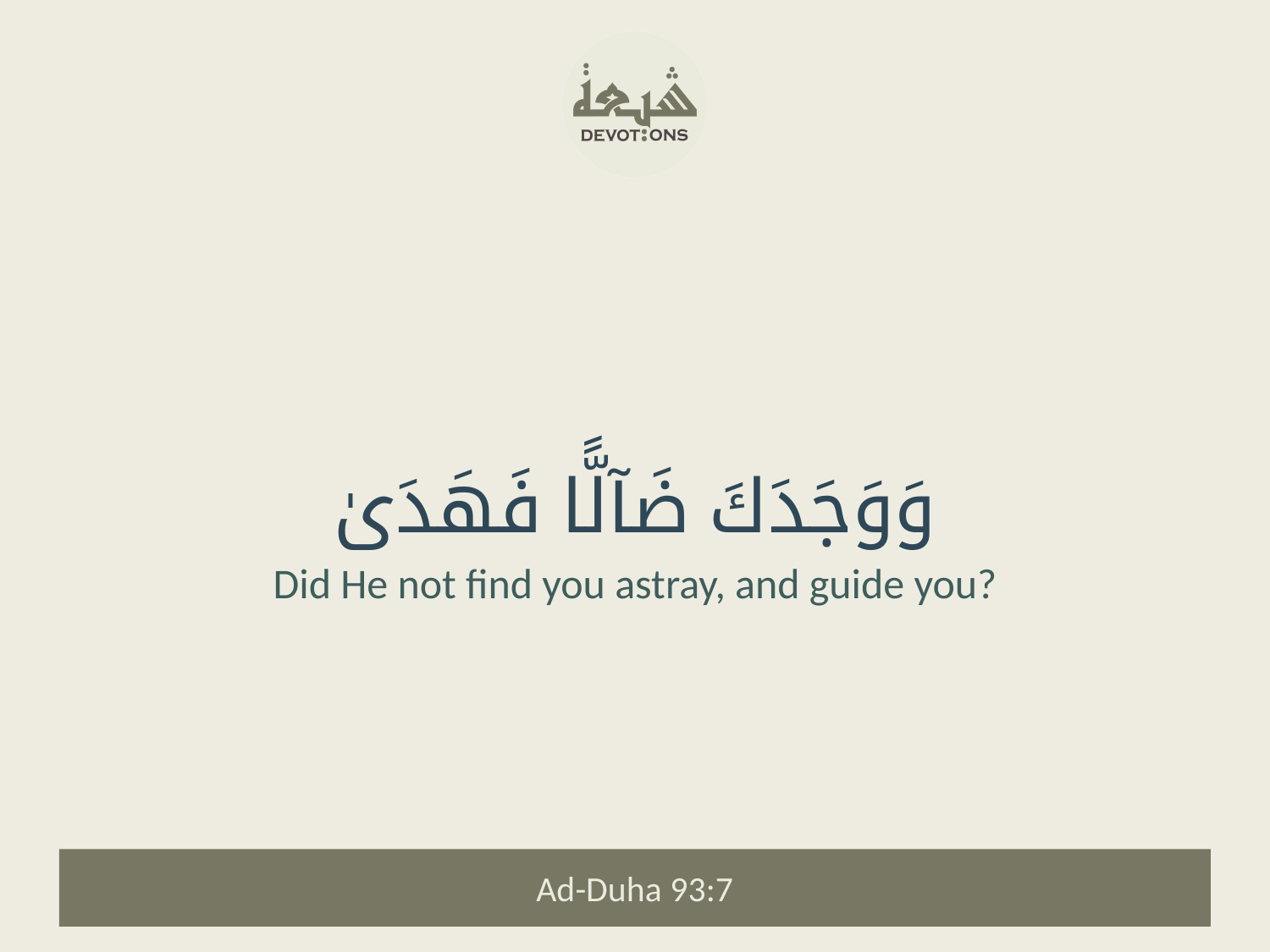

وَوَجَدَكَ ضَآلًّا فَهَدَىٰ
Did He not find you astray, and guide you?
Ad-Duha 93:7